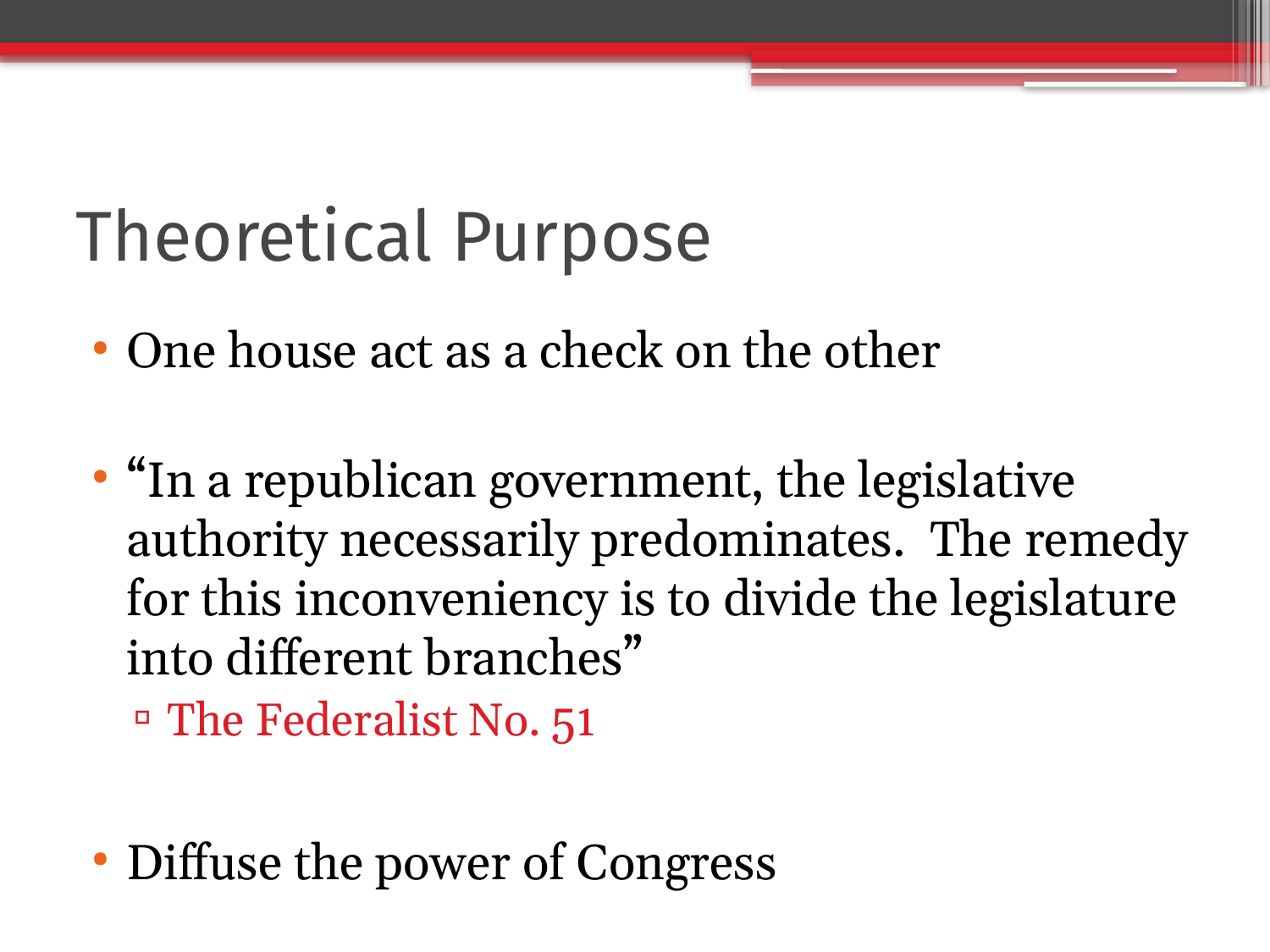

# Theoretical Purpose
One house act as a check on the other

“In a republican government, the legislative authority necessarily predominates.  The remedy for this inconveniency is to divide the legislature into different branches”
The Federalist No. 51

Diffuse the power of Congress